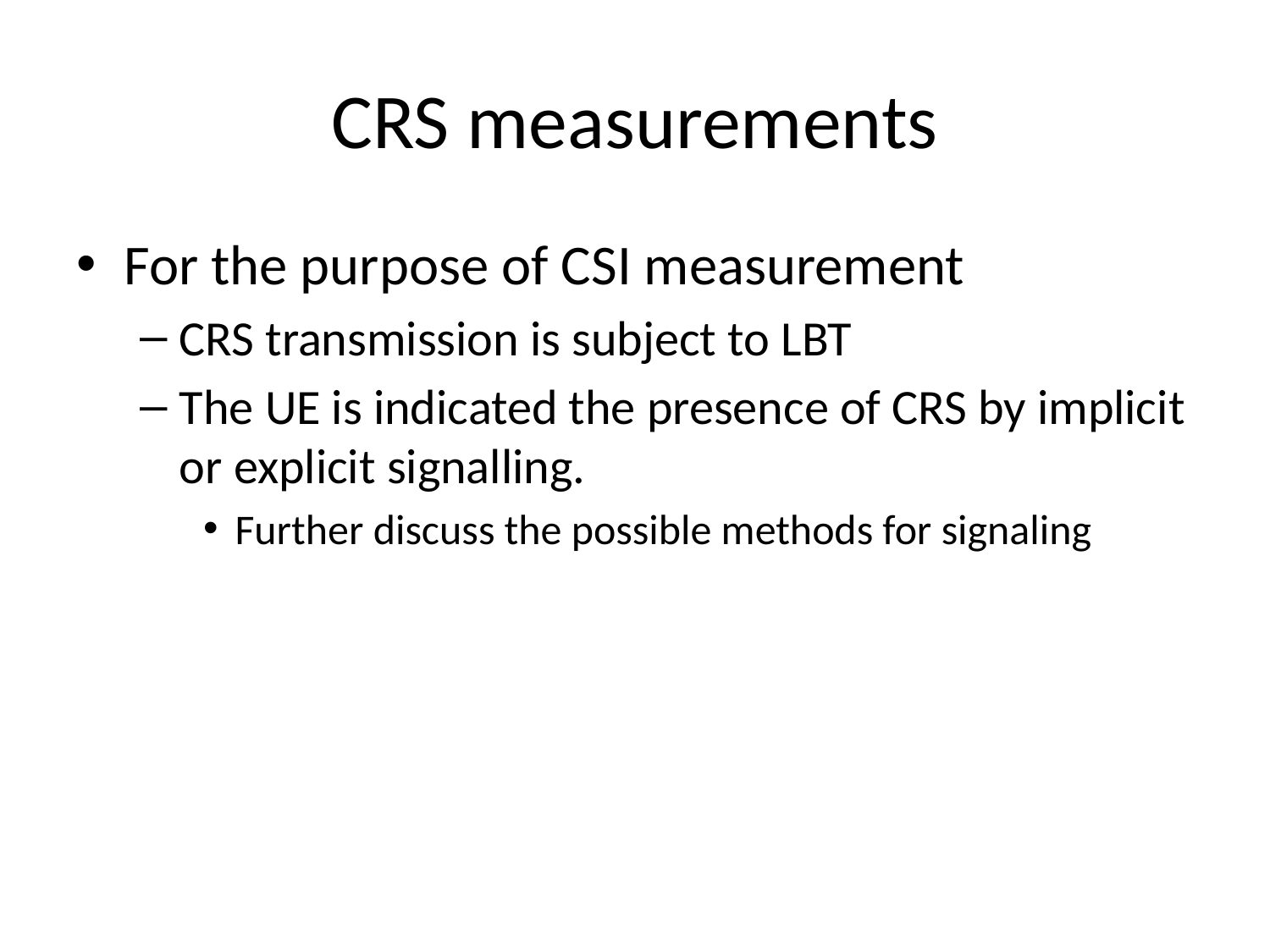

# CRS measurements
For the purpose of CSI measurement
CRS transmission is subject to LBT
The UE is indicated the presence of CRS by implicit or explicit signalling.
Further discuss the possible methods for signaling